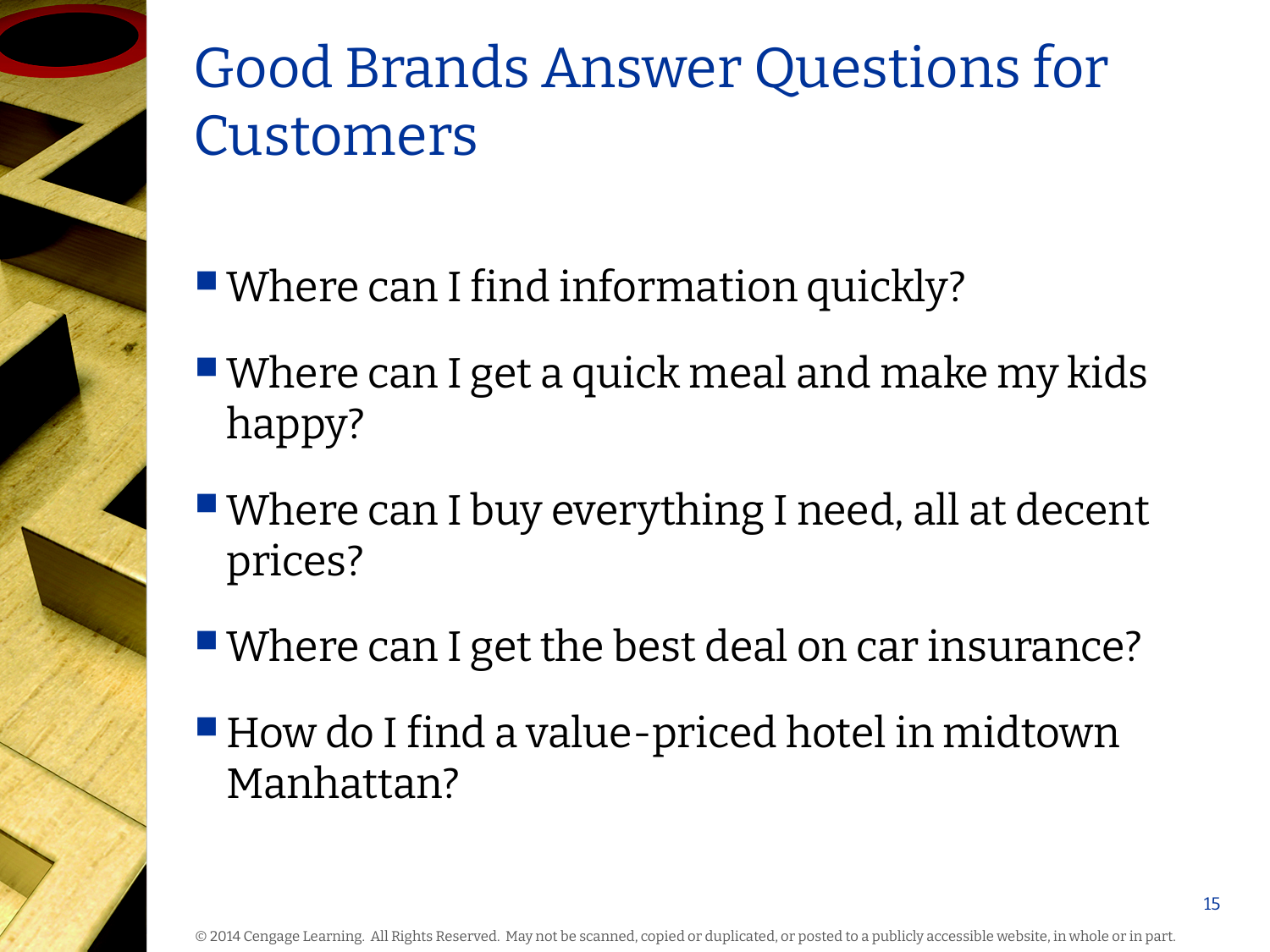

# Good Brands Answer Questions for Customers

Where can I find information quickly?
Where can I get a quick meal and make my kids happy?
Where can I buy everything I need, all at decent prices?
Where can I get the best deal on car insurance?
How do I find a value-priced hotel in midtown Manhattan?
15